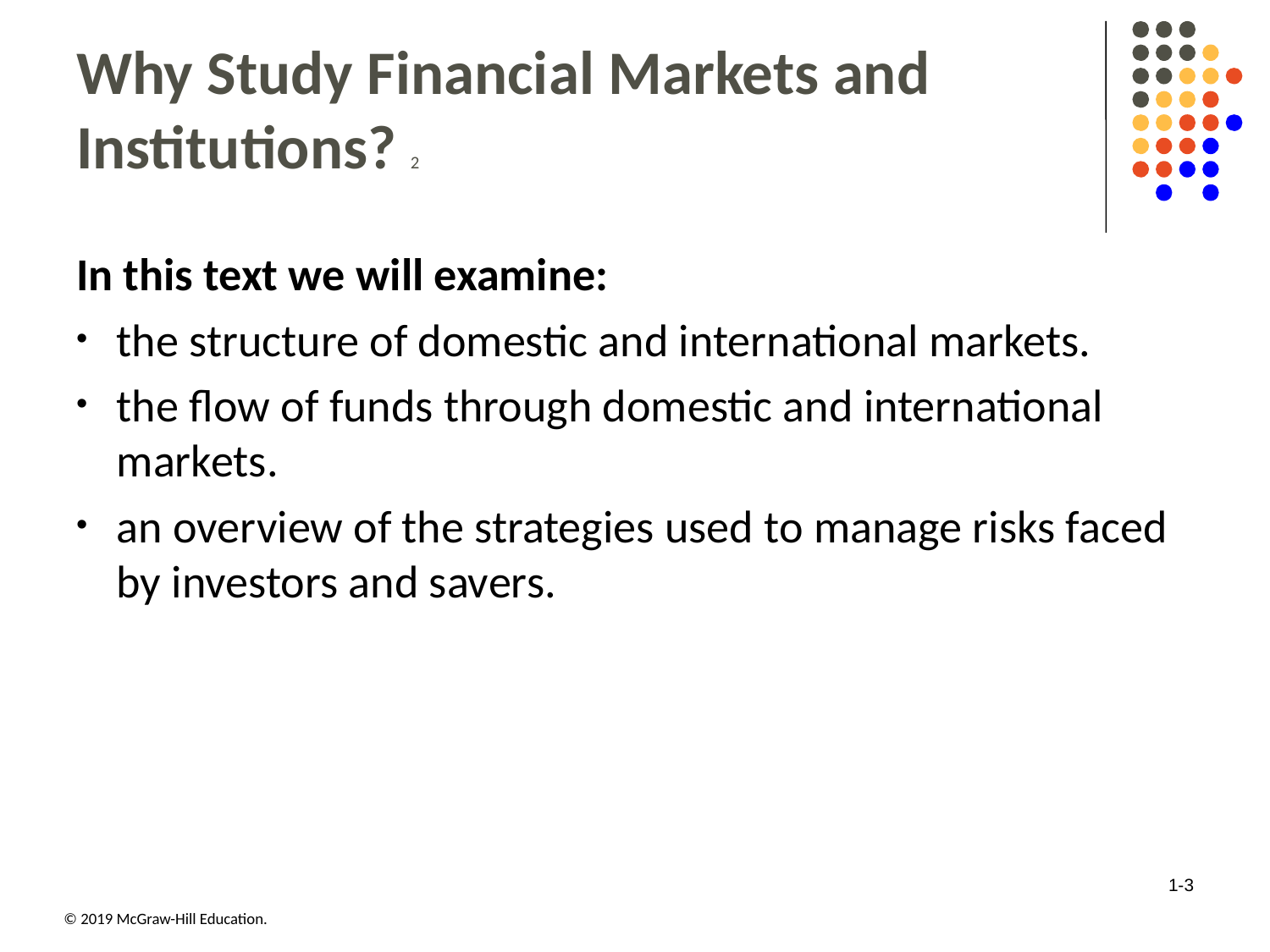

# Why Study Financial Markets and Institutions? 2
In this text we will examine:
the structure of domestic and international markets.
the flow of funds through domestic and international markets.
an overview of the strategies used to manage risks faced by investors and savers.
1-3